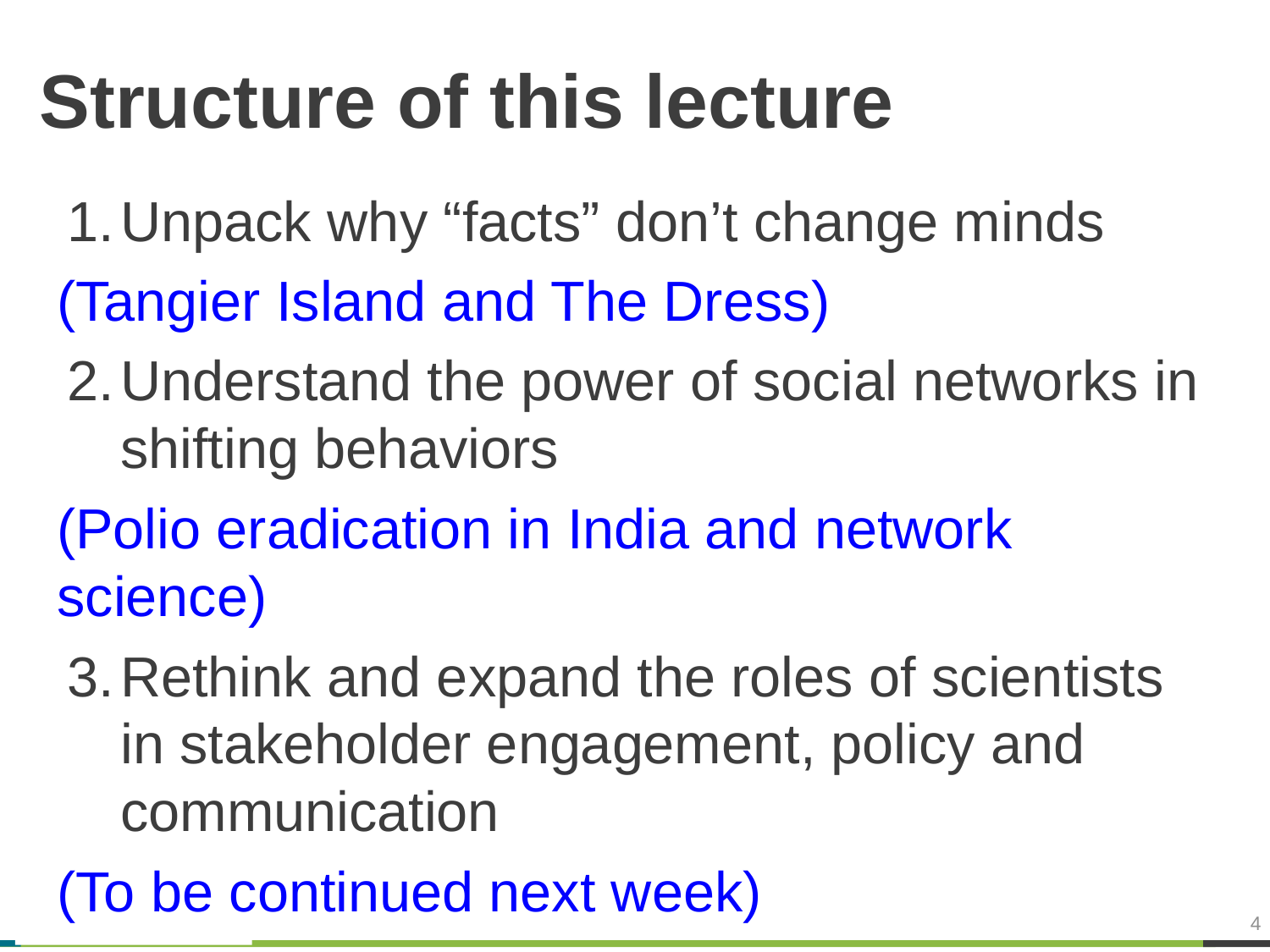

# Structure of this lecture
Unpack why “facts” don’t change minds
(Tangier Island and The Dress)
Understand the power of social networks in shifting behaviors
(Polio eradication in India and network science)
Rethink and expand the roles of scientists in stakeholder engagement, policy and communication
(To be continued next week)